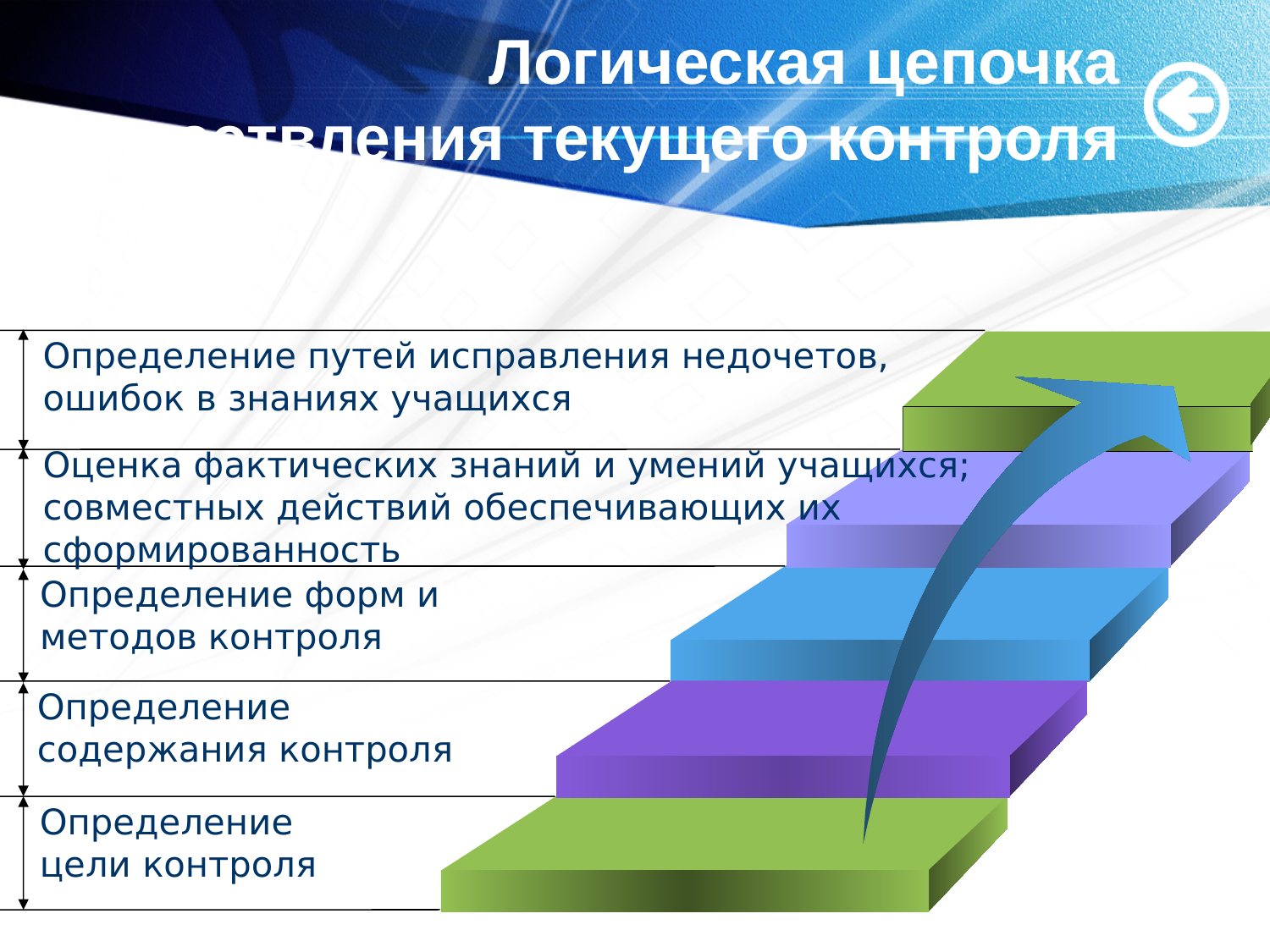

# Логическая цепочка осуществления текущего контроля
Определение путей исправления недочетов,
ошибок в знаниях учащихся

Оценка фактических знаний и умений учащихся;
совместных действий обеспечивающих их
сформированность

Определение форм и
методов контроля

Определение
содержания контроля

Определение
цели контроля